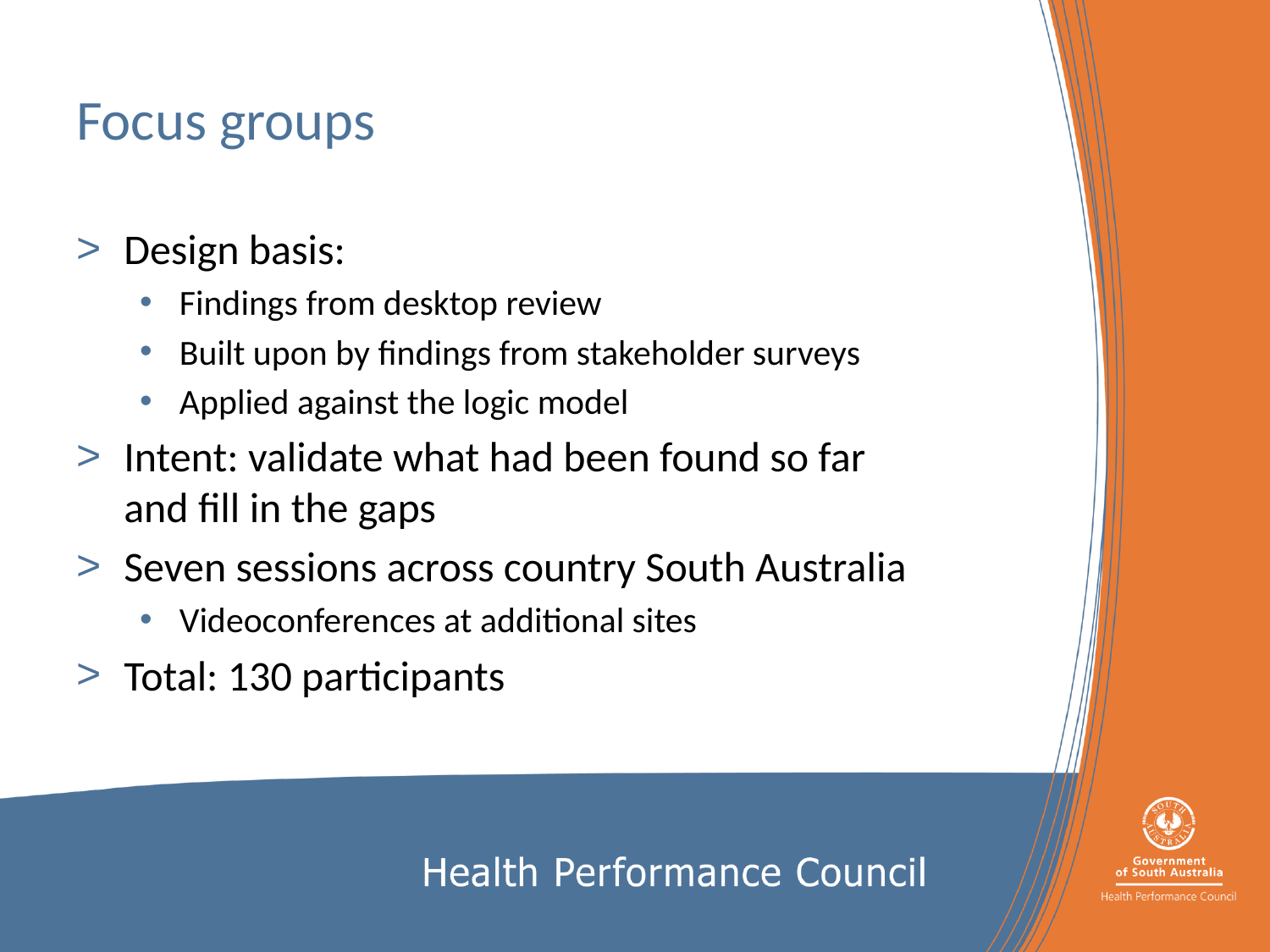

# Focus groups
Design basis:
Findings from desktop review
Built upon by findings from stakeholder surveys
Applied against the logic model
Intent: validate what had been found so far and fill in the gaps
Seven sessions across country South Australia
Videoconferences at additional sites
Total: 130 participants